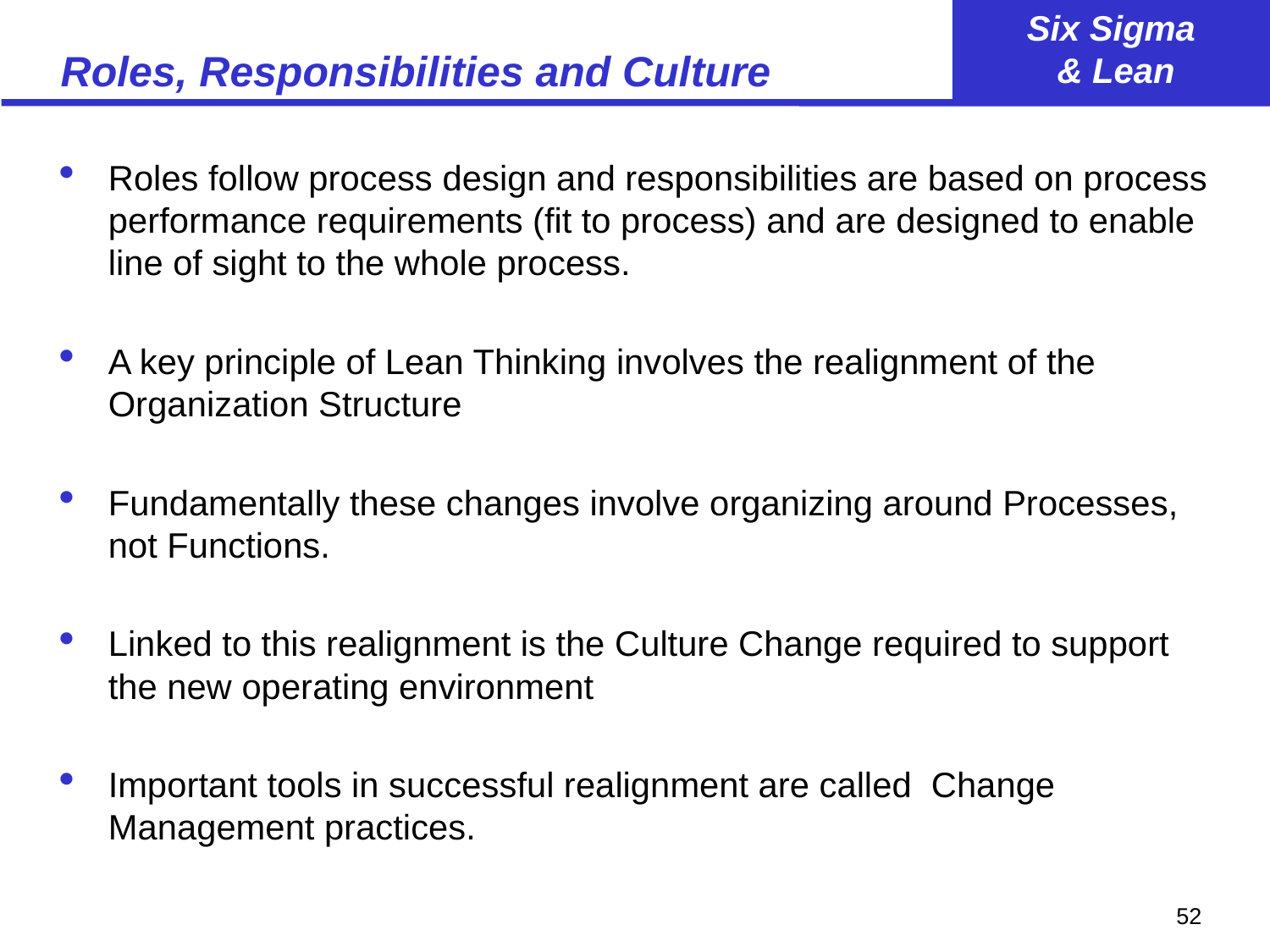

# Roles, Responsibilities and Culture
Roles follow process design and responsibilities are based on process performance requirements (fit to process) and are designed to enable line of sight to the whole process.

A key principle of Lean Thinking involves the realignment of the Organization Structure

Fundamentally these changes involve organizing around Processes, not Functions.

Linked to this realignment is the Culture Change required to support the new operating environment

Important tools in successful realignment are called  Change Management practices.